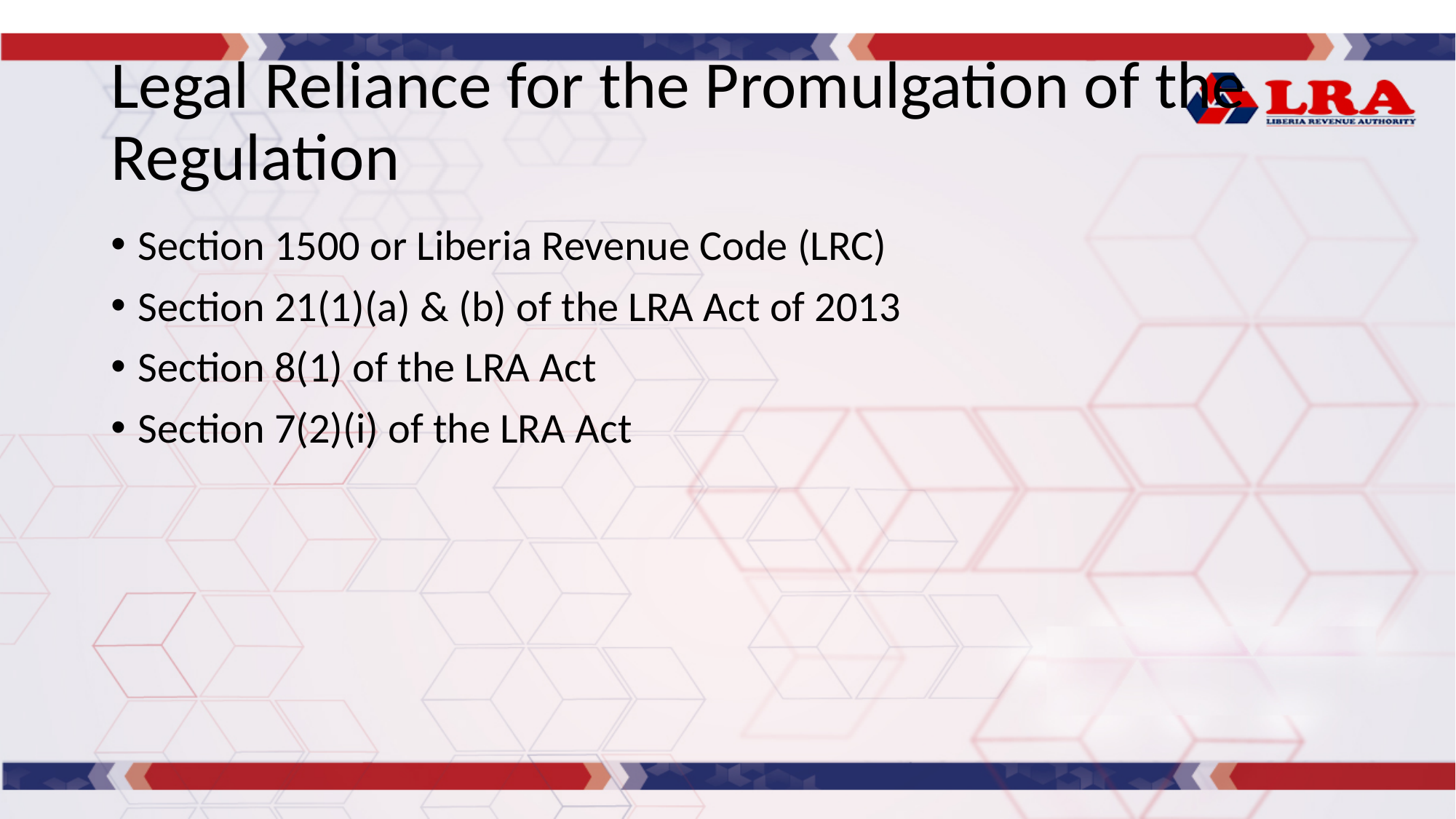

# Legal Reliance for the Promulgation of the Regulation
Section 1500 or Liberia Revenue Code (LRC)
Section 21(1)(a) & (b) of the LRA Act of 2013
Section 8(1) of the LRA Act
Section 7(2)(i) of the LRA Act